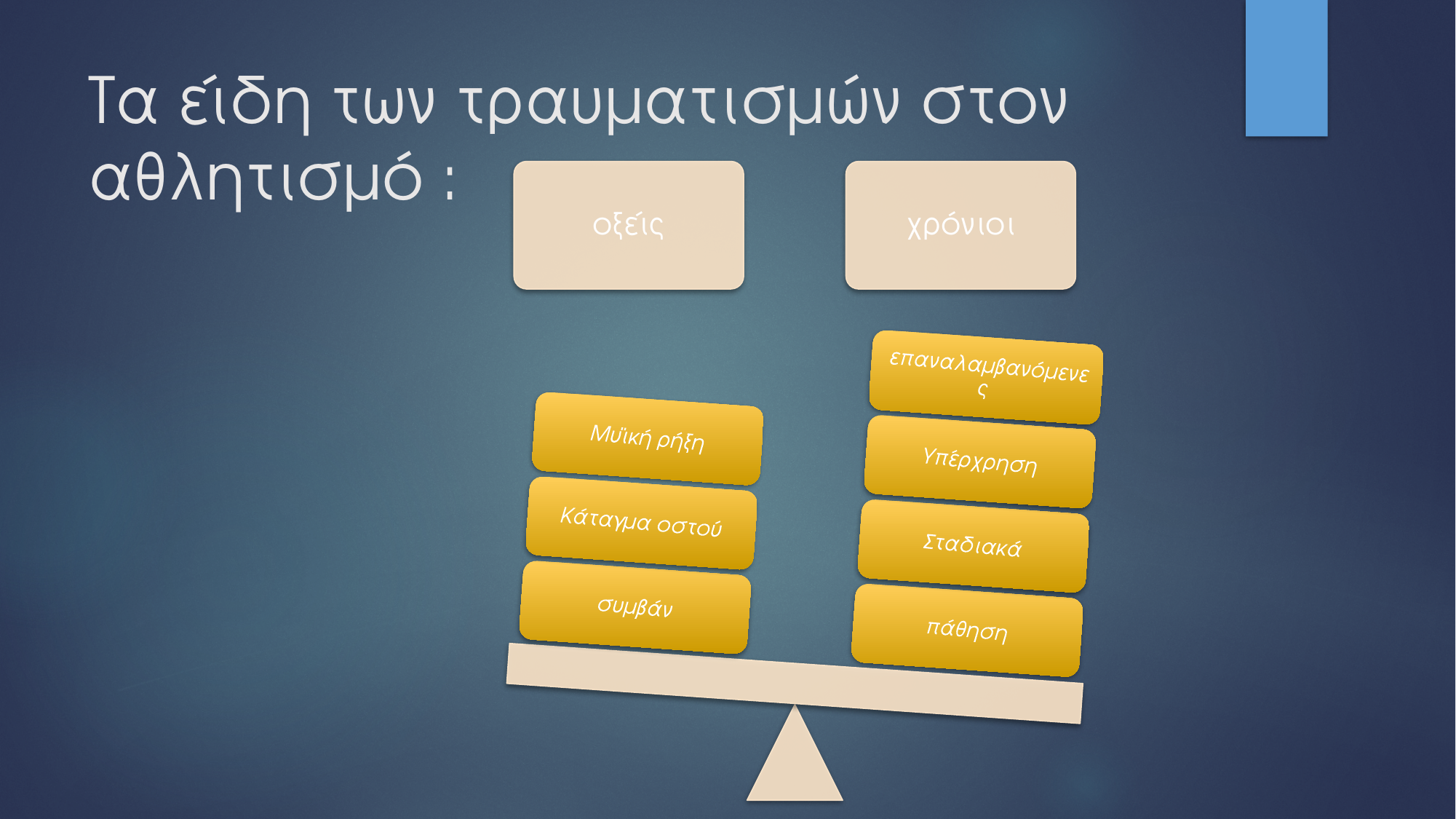

# Τα είδη των τραυματισμών στον αθλητισμό :
οξείς
χρόνιοι
πάθηση
Σταδιακά
Υπέρχρηση
επαναλαμβανόμενες
συμβάν
Κάταγμα οστού
Μυϊκή ρήξη